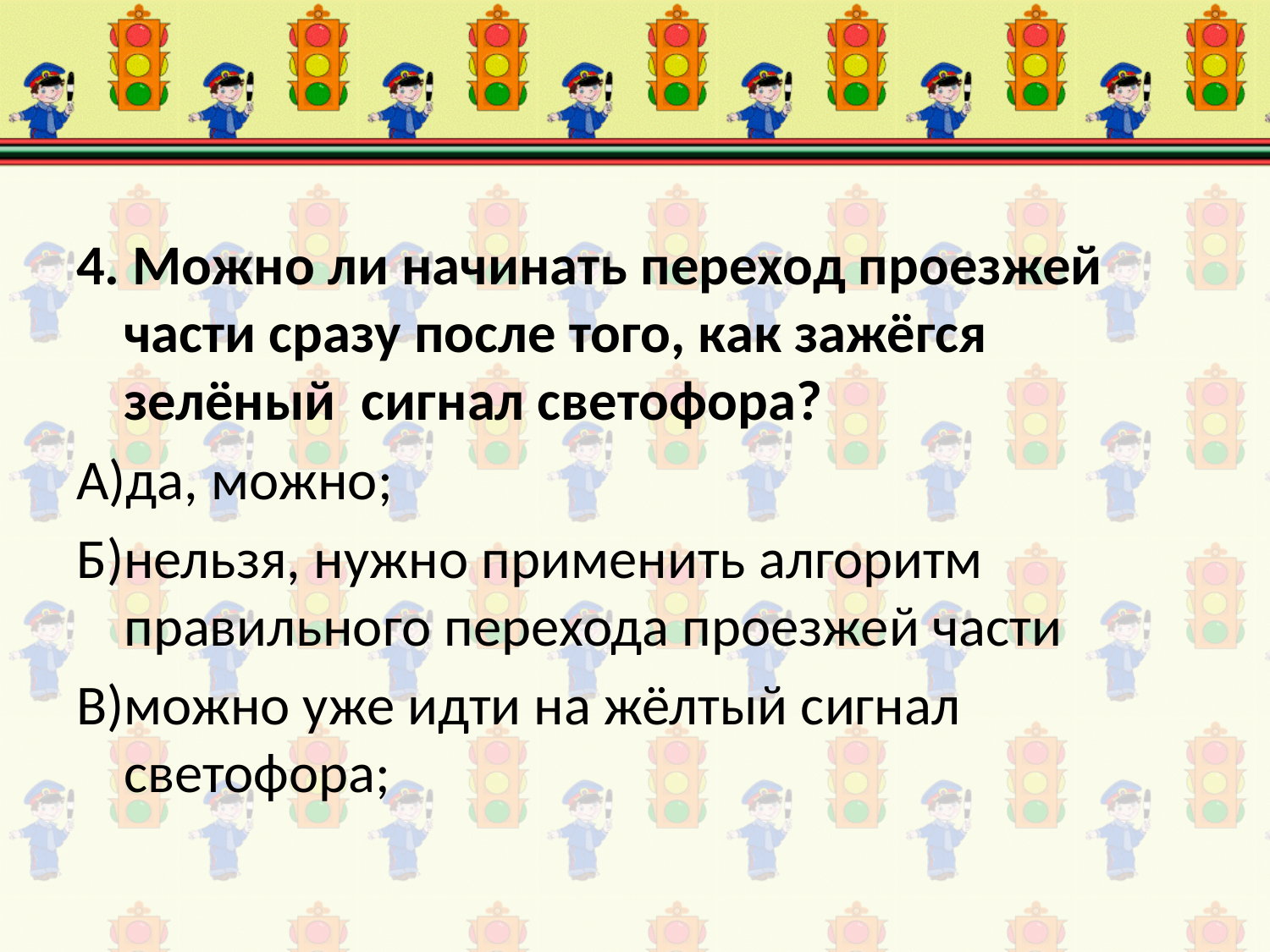

#
4. Можно ли начинать переход проезжей части сразу после того, как зажёгся зелёный  сигнал светофора?
А)да, можно;
Б)нельзя, нужно применить алгоритм правильного перехода проезжей части
В)можно уже идти на жёлтый сигнал светофора;